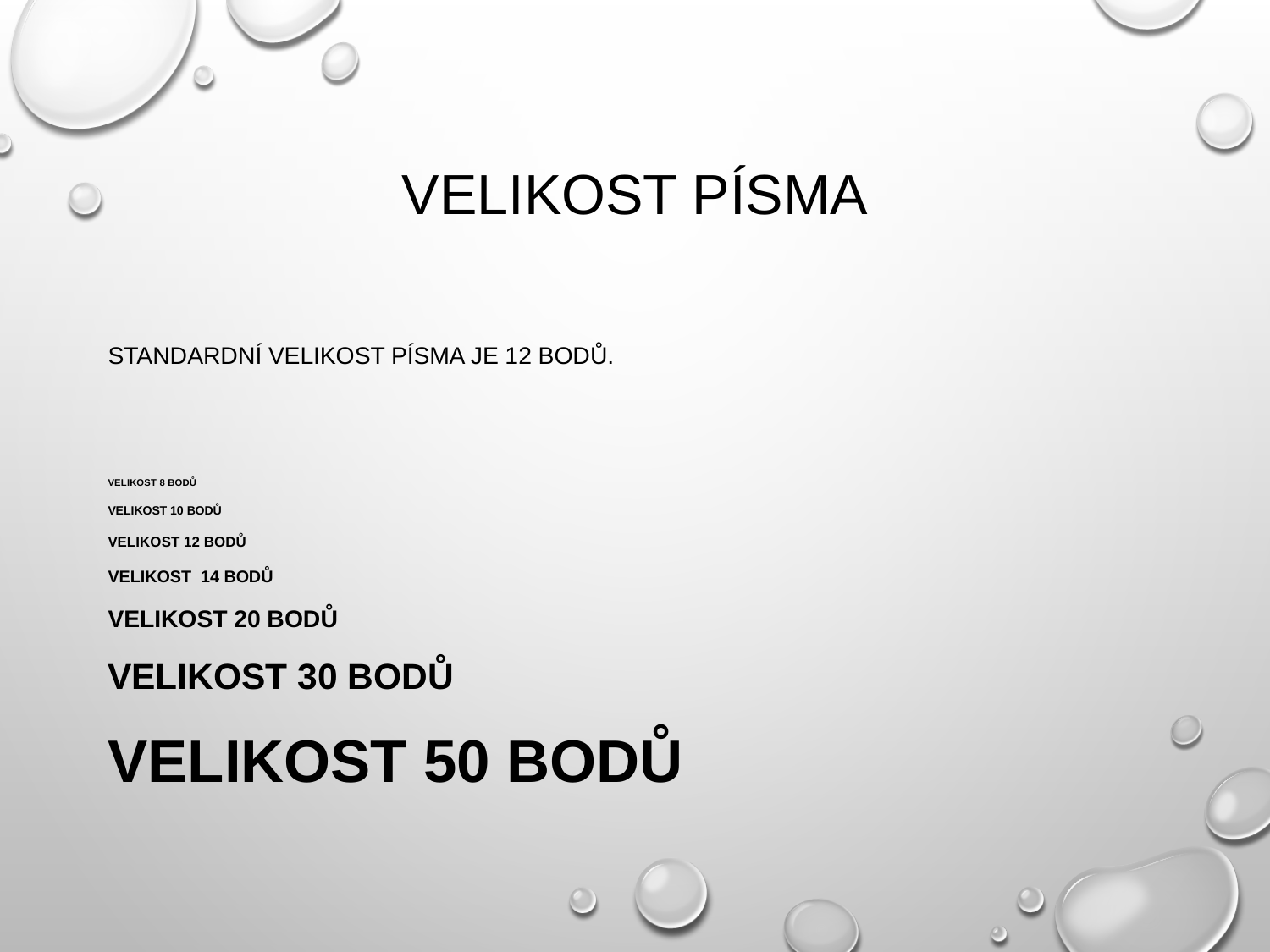

# Velikost písma
Standardní velikost písma je 12 bodů.

Velikost 8 bodů
Velikost 10 bodů
Velikost 12 bodů
Velikost  14 bodů
Velikost 20 bodů
Velikost 30 bodů
Velikost 50 bodů